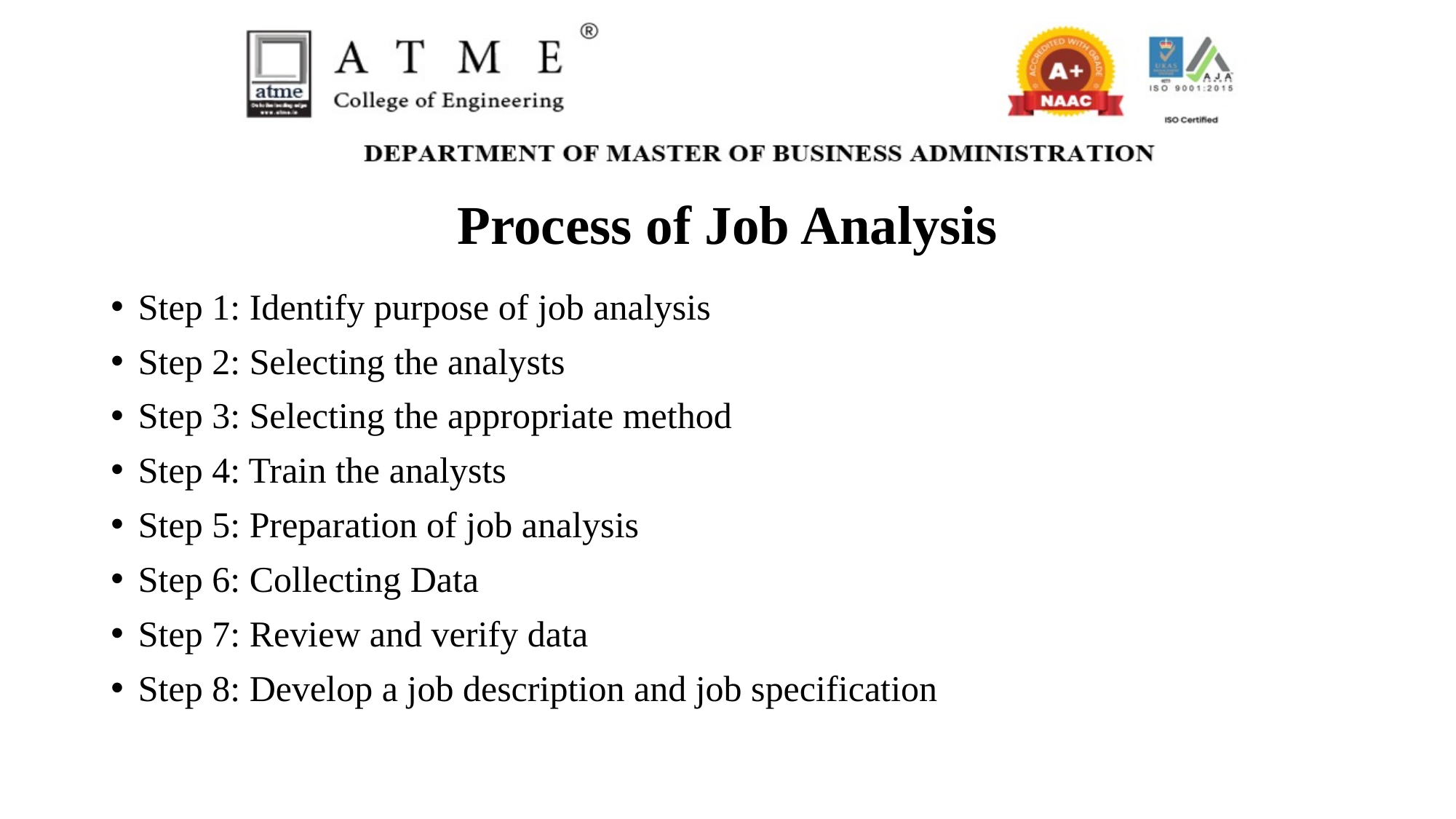

# Process of Job Analysis
Step 1: Identify purpose of job analysis
Step 2: Selecting the analysts
Step 3: Selecting the appropriate method
Step 4: Train the analysts
Step 5: Preparation of job analysis
Step 6: Collecting Data
Step 7: Review and verify data
Step 8: Develop a job description and job specification